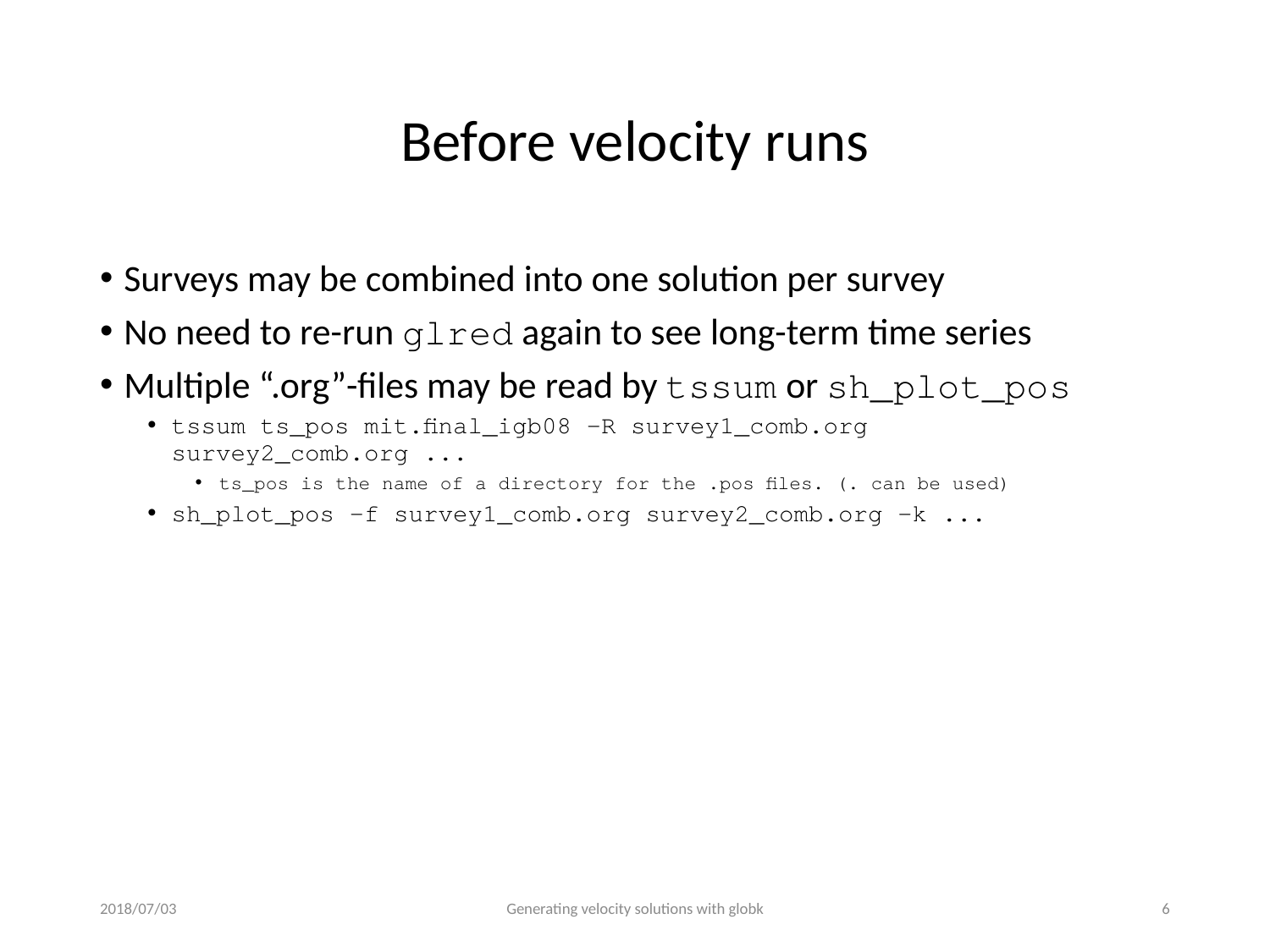

# Before velocity runs
Surveys may be combined into one solution per survey
No need to re-run glred again to see long-term time series
Multiple “.org”-files may be read by tssum or sh_plot_pos
tssum ts_pos mit.final_igb08 -R survey1_comb.org survey2_comb.org ...
ts_pos is the name of a directory for the .pos files. (. can be used)
sh_plot_pos -f survey1_comb.org survey2_comb.org -k ...
2018/07/03
Generating velocity solutions with globk
6